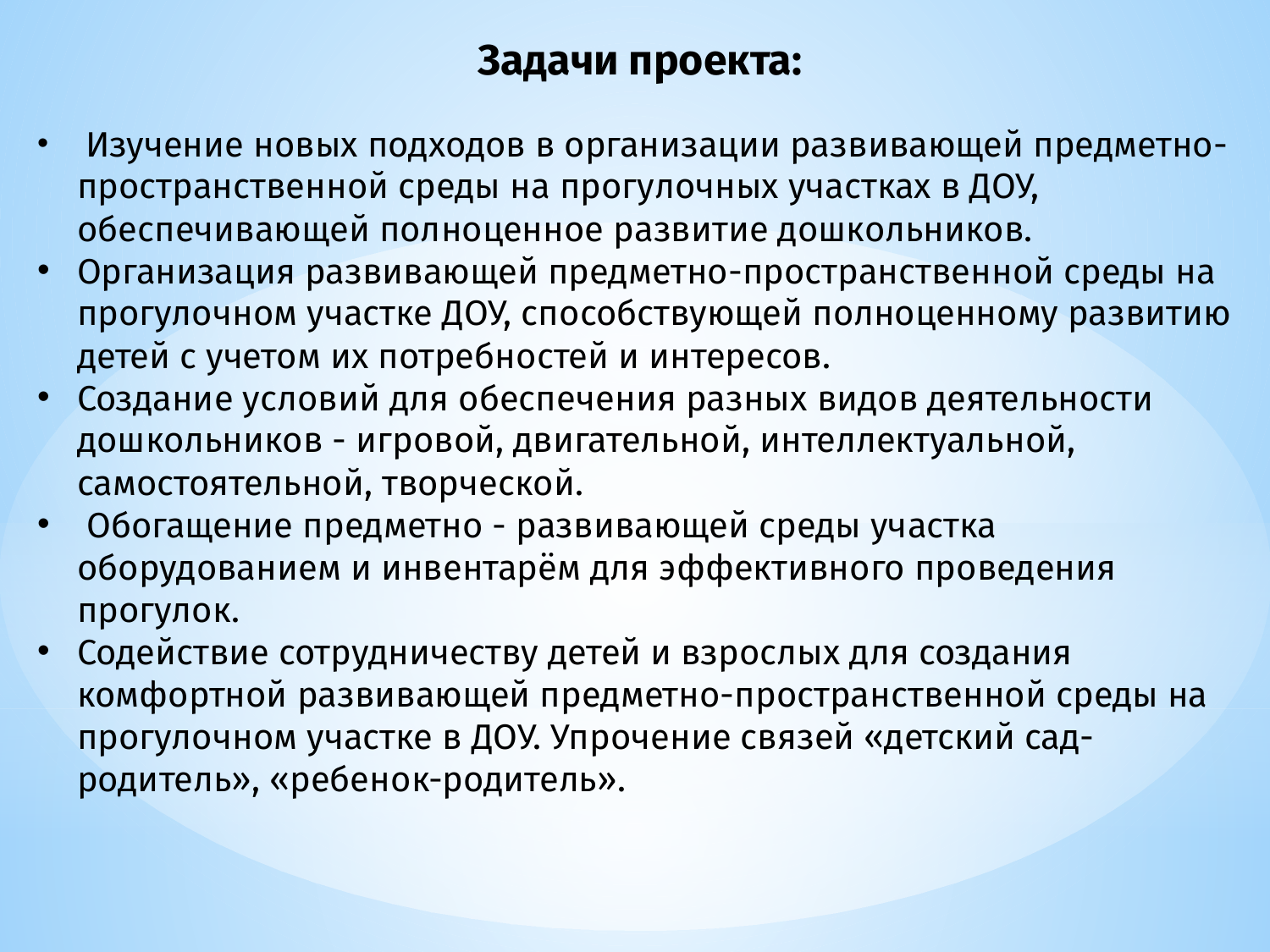

Задачи проекта:

 Изучение новых подходов в организации развивающей предметно-пространственной среды на прогулочных участках в ДОУ, обеспечивающей полноценное развитие дошкольников.
Организация развивающей предметно-пространственной среды на прогулочном участке ДОУ, способствующей полноценному развитию детей с учетом их потребностей и интересов.
Создание условий для обеспечения разных видов деятельности дошкольников - игровой, двигательной, интеллектуальной, самостоятельной, творческой.
 Обогащение предметно - развивающей среды участка оборудованием и инвентарём для эффективного проведения прогулок.
Содействие сотрудничеству детей и взрослых для создания комфортной развивающей предметно-пространственной среды на прогулочном участке в ДОУ. Упрочение связей «детский сад-родитель», «ребенок-родитель».